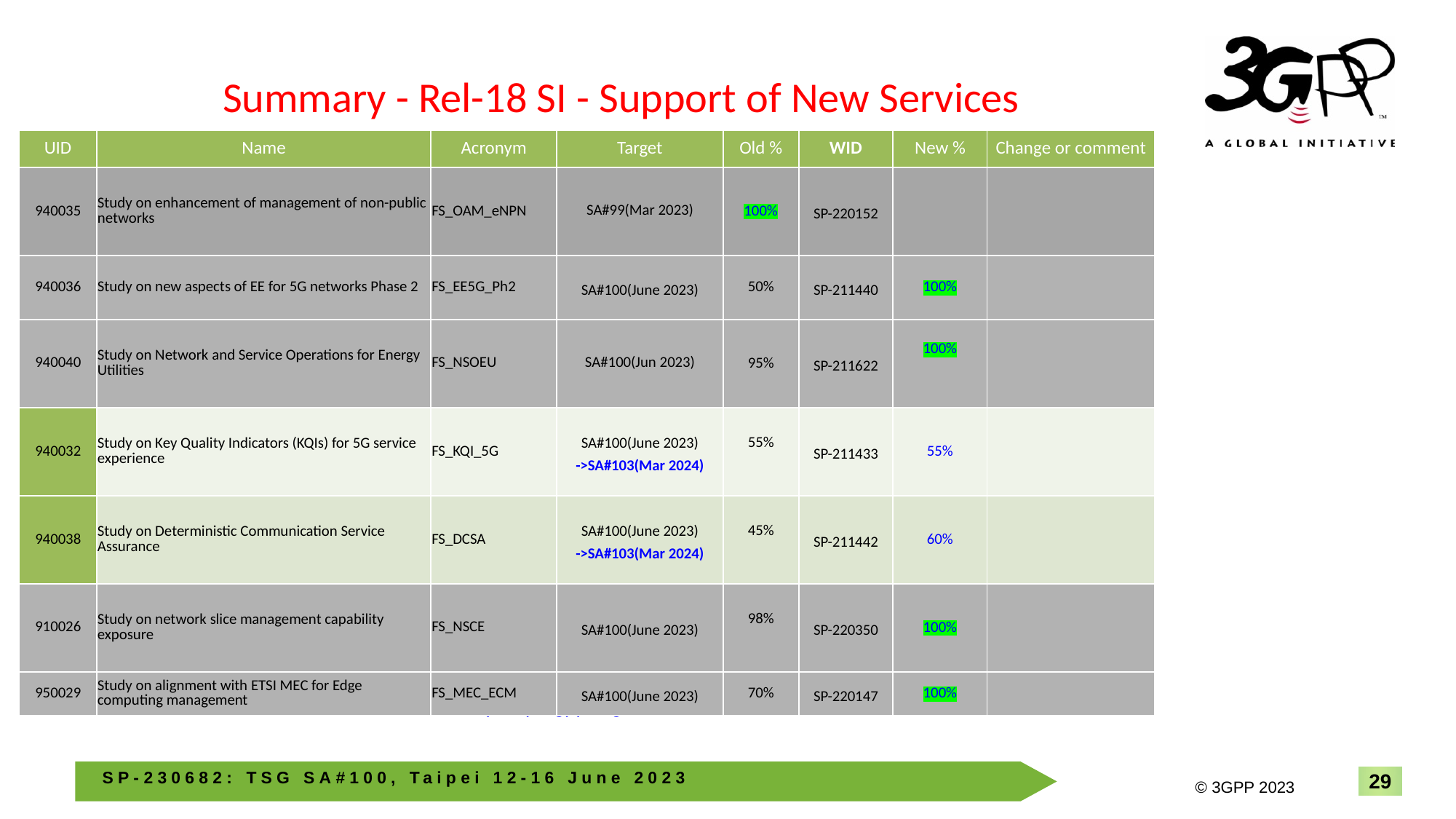

# Summary - Rel-18 SI - Support of New Services
| UID | Name | Acronym | Target | Old % | WID | New % | Change or comment |
| --- | --- | --- | --- | --- | --- | --- | --- |
| 940035 | Study on enhancement of management of non-public networks | FS\_OAM\_eNPN | SA#99(Mar 2023) | 100% | SP-220152 |  |  |
| 940036 | Study on new aspects of EE for 5G networks Phase 2 | FS\_EE5G\_Ph2 | SA#100(June 2023) | 50% | SP-211440 | 100% |  |
| 940040 | Study on Network and Service Operations for Energy Utilities | FS\_NSOEU | SA#100(Jun 2023) | 95% | SP-211622 | 100% |  |
| 940032 | Study on Key Quality Indicators (KQIs) for 5G service experience | FS\_KQI\_5G | SA#100(June 2023) ->SA#103(Mar 2024) | 55% | SP-211433 | 55% |  |
| 940038 | Study on Deterministic Communication Service Assurance | FS\_DCSA | SA#100(June 2023) ->SA#103(Mar 2024) | 45% | SP-211442 | 60% |  |
| 910026 | Study on network slice management capability exposure | FS\_NSCE | SA#100(June 2023) | 98% | SP-220350 | 100% |  |
| 950029 | Study on alignment with ETSI MEC for Edge computing management | FS\_MEC\_ECM | SA#100(June 2023) | 70% | SP-220147 | 100% |  |
For more information, see the full Work Plan at: ftp://ftp.3gpp.org/information/WorkPlan